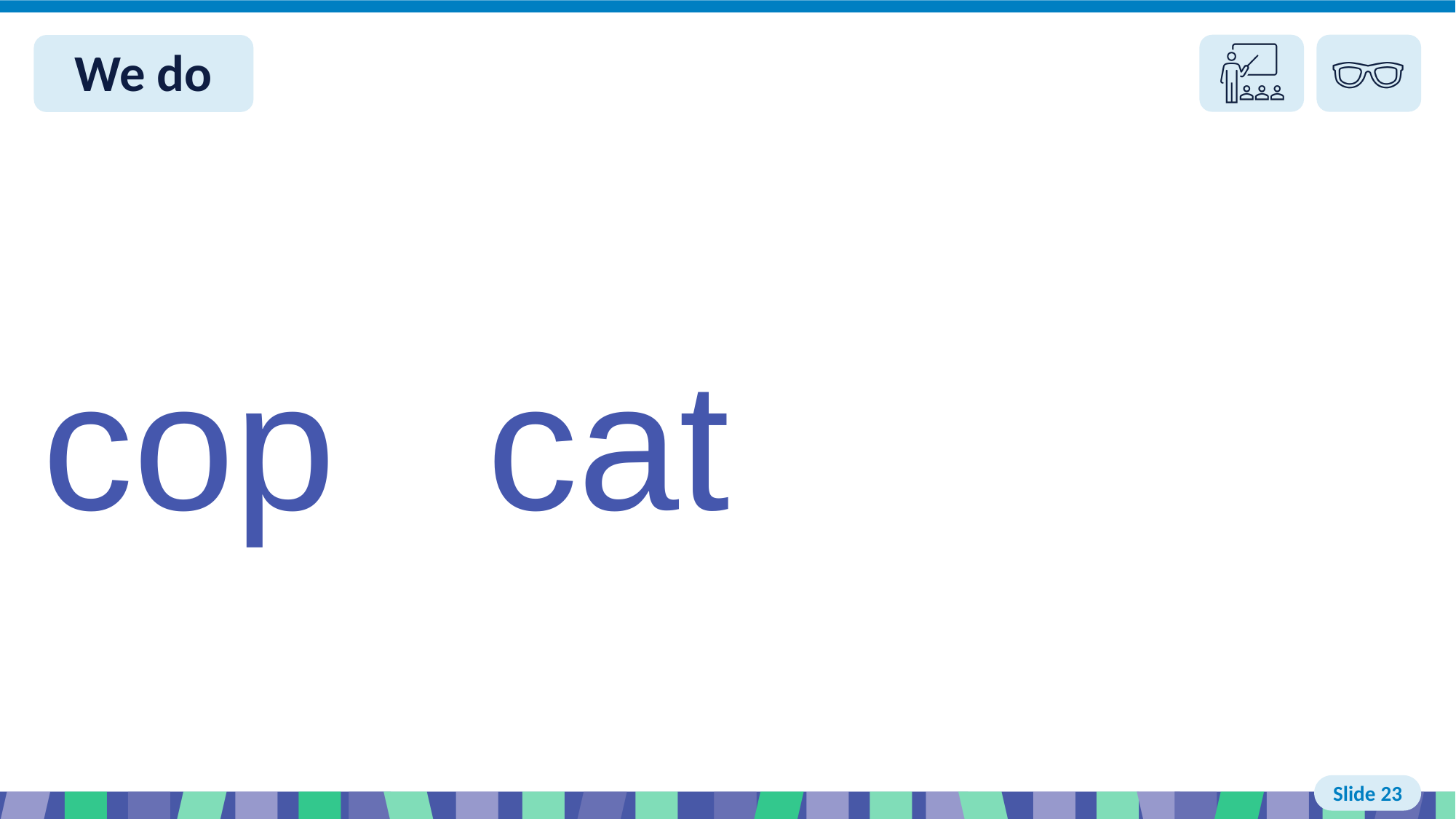

# Slide 23 We do read
cop   cat